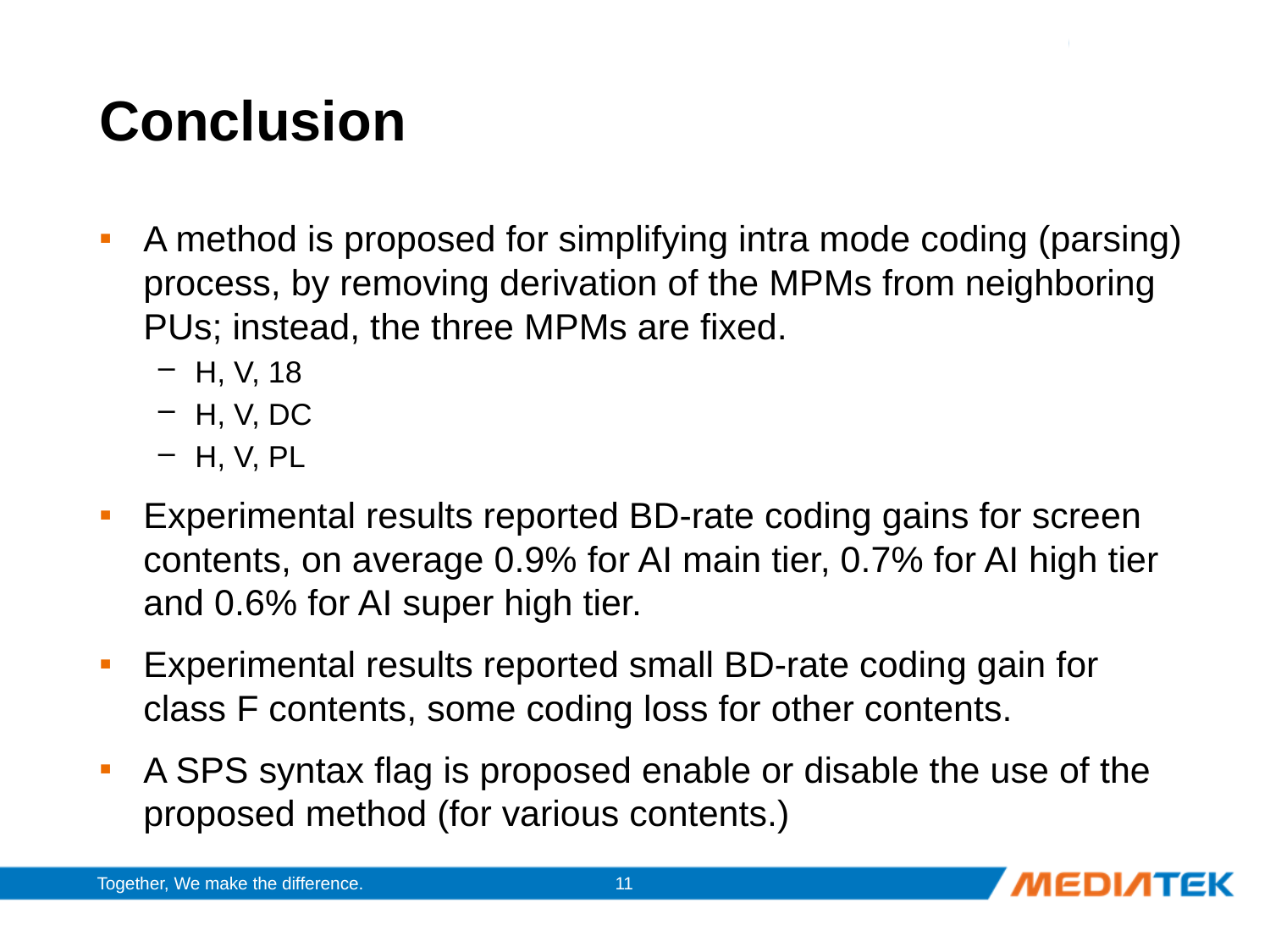

# Conclusion
A method is proposed for simplifying intra mode coding (parsing) process, by removing derivation of the MPMs from neighboring PUs; instead, the three MPMs are fixed.
H, V, 18
H, V, DC
H, V, PL
Experimental results reported BD-rate coding gains for screen contents, on average 0.9% for AI main tier, 0.7% for AI high tier and 0.6% for AI super high tier.
Experimental results reported small BD-rate coding gain for class F contents, some coding loss for other contents.
A SPS syntax flag is proposed enable or disable the use of the proposed method (for various contents.)
11